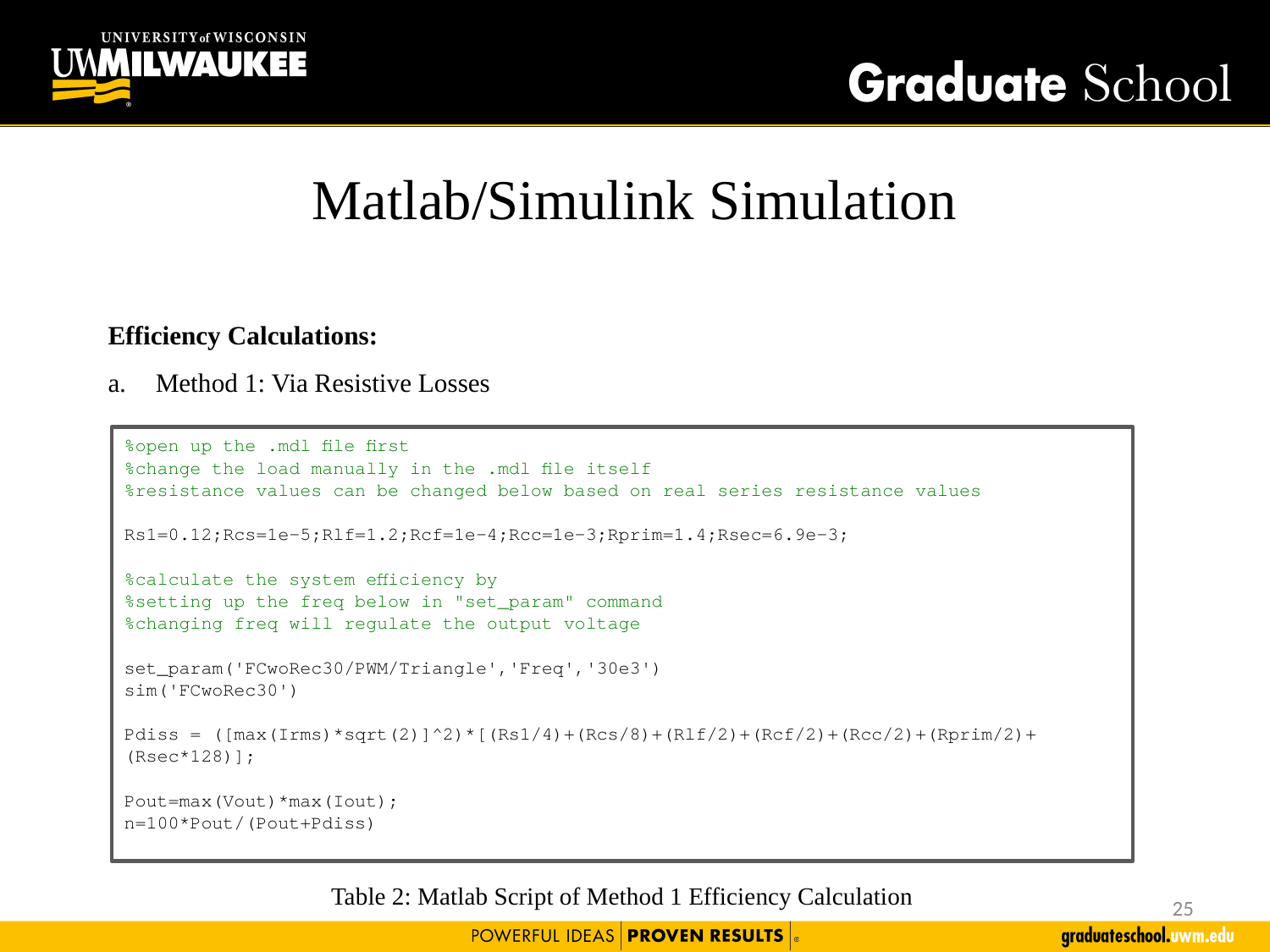

# Matlab/Simulink Simulation

Efficiency Calculations:
Method 1: Via Resistive Losses
%open up the .mdl file first
%change the load manually in the .mdl file itself
%resistance values can be changed below based on real series resistance values

Rs1=0.12;Rcs=1e-5;Rlf=1.2;Rcf=1e-4;Rcc=1e-3;Rprim=1.4;Rsec=6.9e-3;

%calculate the system efficiency by
%setting up the freq below in "set_param" command
%changing freq will regulate the output voltage

set_param('FCwoRec30/PWM/Triangle','Freq','30e3')
sim('FCwoRec30')

Pdiss = ([max(Irms)*sqrt(2)]^2)*[(Rs1/4)+(Rcs/8)+(Rlf/2)+(Rcf/2)+(Rcc/2)+(Rprim/2)+
(Rsec*128)];

Pout=max(Vout)*max(Iout);
n=100*Pout/(Pout+Pdiss)

Table 2: Matlab Script of Method 1 Efficiency Calculation
￼
￼
25